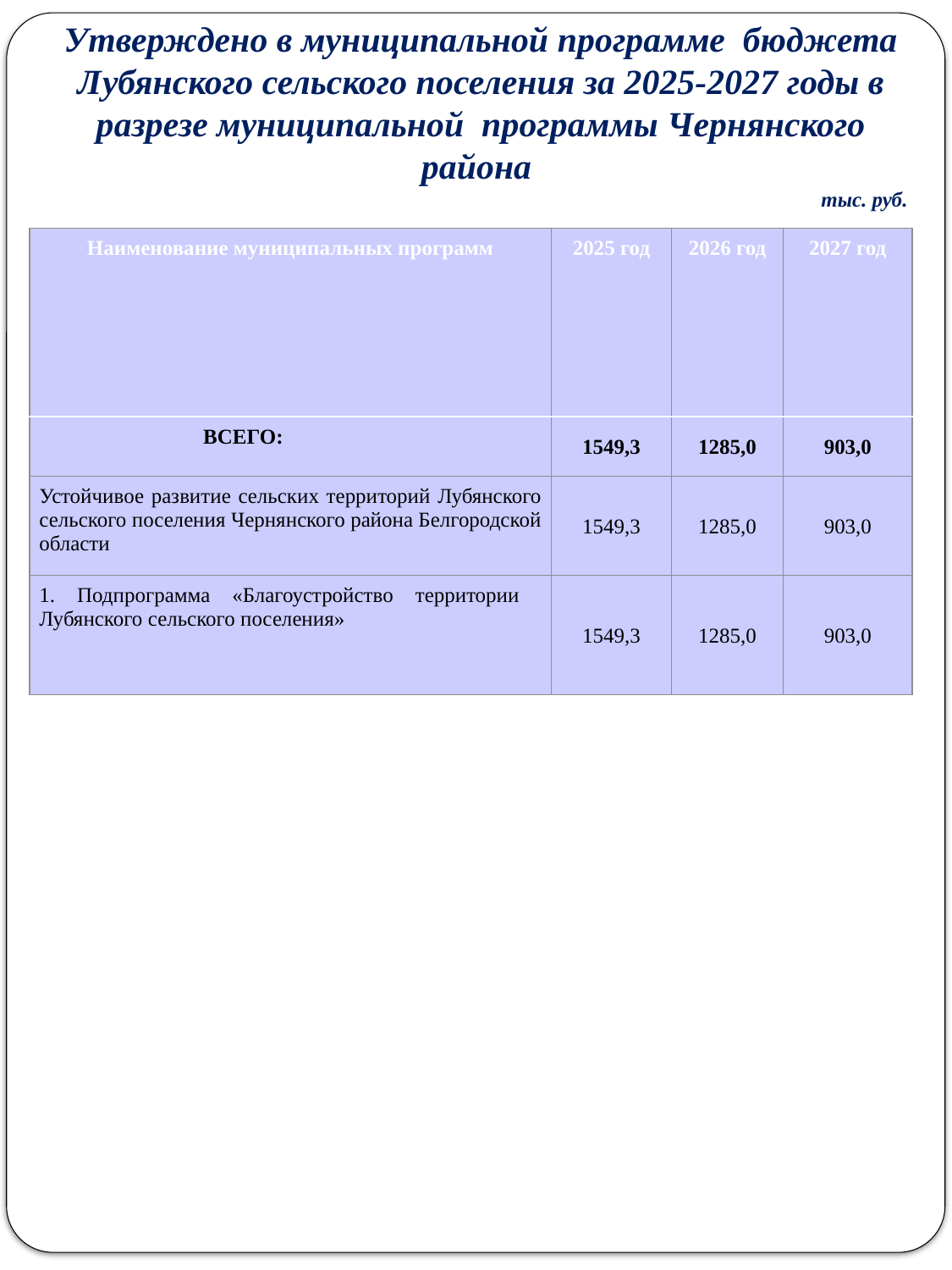

Утверждено в муниципальной программе  бюджета Лубянского сельского поселения за 2025-2027 годы в разрезе муниципальной  программы Чернянского района
                                                                                                                                                 тыс. руб.
| Наименование муниципальных программ | 2025 год | 2026 год | 2027 год |
| --- | --- | --- | --- |
| ВСЕГО: | 1549,3 | 1285,0 | 903,0 |
| Устойчивое развитие сельских территорий Лубянского сельского поселения Чернянского района Белгородской области | 1549,3 | 1285,0 | 903,0 |
| 1. Подпрограмма «Благоустройство территории Лубянского сельского поселения» | 1549,3 | 1285,0 | 903,0 |